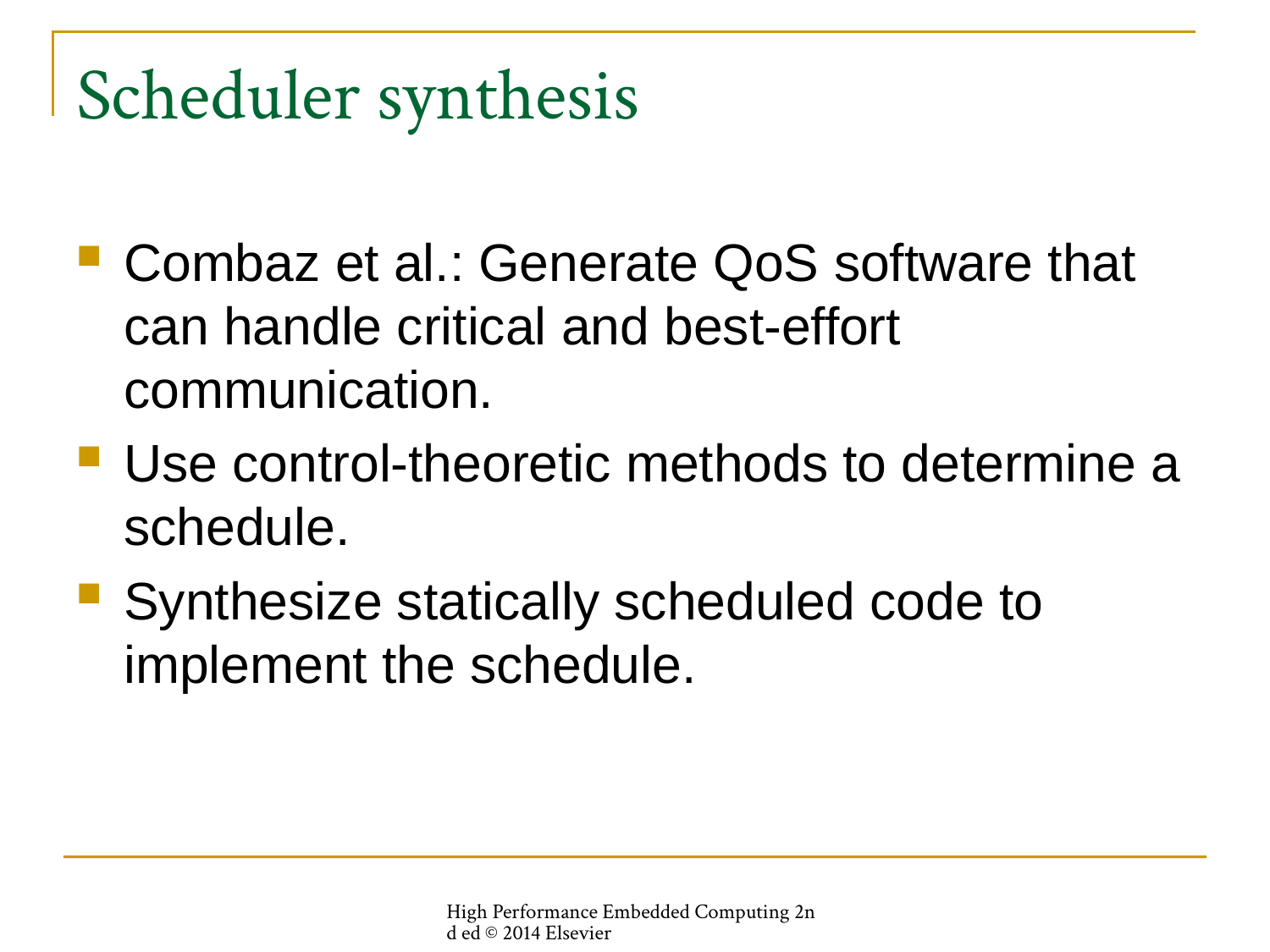

# Scheduler synthesis
Combaz et al.: Generate QoS software that can handle critical and best-effort communication.
Use control-theoretic methods to determine a schedule.
Synthesize statically scheduled code to implement the schedule.
High Performance Embedded Computing 2nd ed © 2014 Elsevier